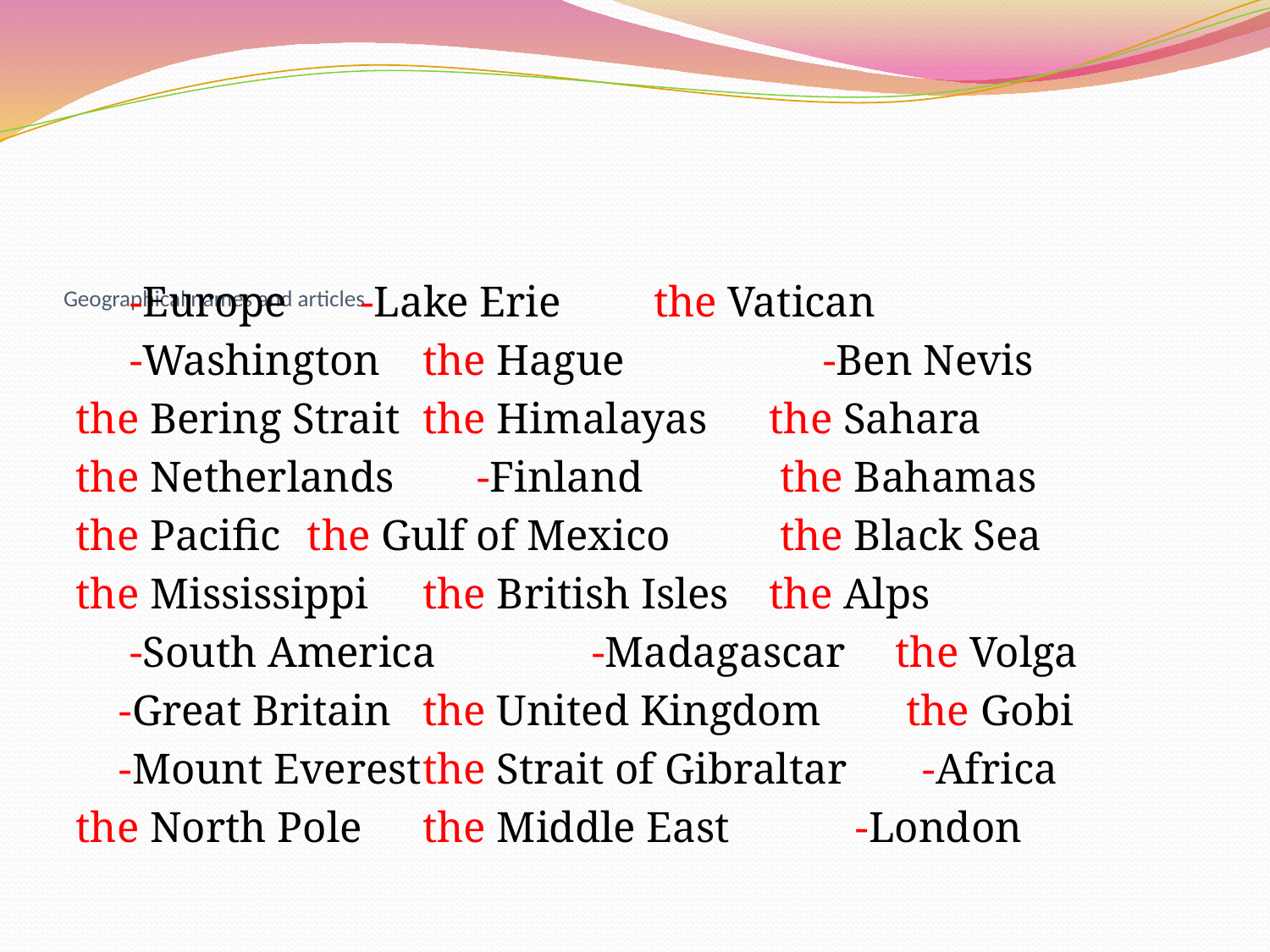

# Geographical names and articles
     -Europe 		     -Lake Erie    	the Vatican
     -Washington	the Hague 		     -Ben Nevis
the Bering Strait	the Himalayas 	the Sahara
the Netherlands 	     -Finland 		 the Bahamas
the Pacific 		the Gulf of Mexico	 the Black Sea
the Mississippi	the British Isles	the Alps
     -South America	     -Madagascar	 the Volga
    -Great Britain	the United Kingdom	  the Gobi
    -Mount Everest	the Strait of Gibraltar       -Africa
the North Pole	the Middle East	        -London